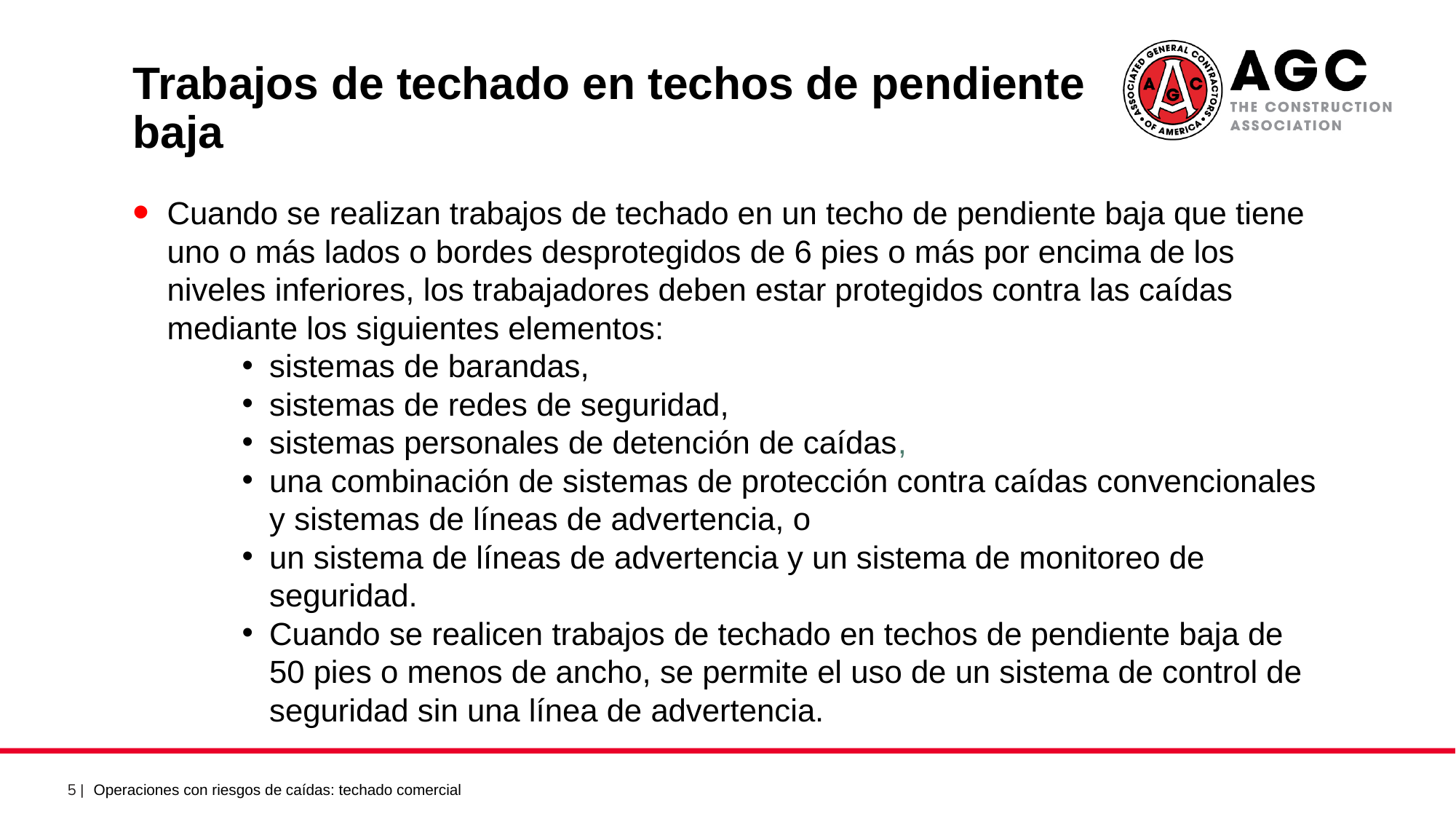

Trabajos de techado en techos de pendiente baja
Cuando se realizan trabajos de techado en un techo de pendiente baja que tiene uno o más lados o bordes desprotegidos de 6 pies o más por encima de los niveles inferiores, los trabajadores deben estar protegidos contra las caídas mediante los siguientes elementos:
sistemas de barandas,
sistemas de redes de seguridad,
sistemas personales de detención de caídas,
una combinación de sistemas de protección contra caídas convencionales y sistemas de líneas de advertencia, o
un sistema de líneas de advertencia y un sistema de monitoreo de seguridad.
Cuando se realicen trabajos de techado en techos de pendiente baja de 50 pies o menos de ancho, se permite el uso de un sistema de control de seguridad sin una línea de advertencia.
Operaciones con riesgos de caídas: techado comercial